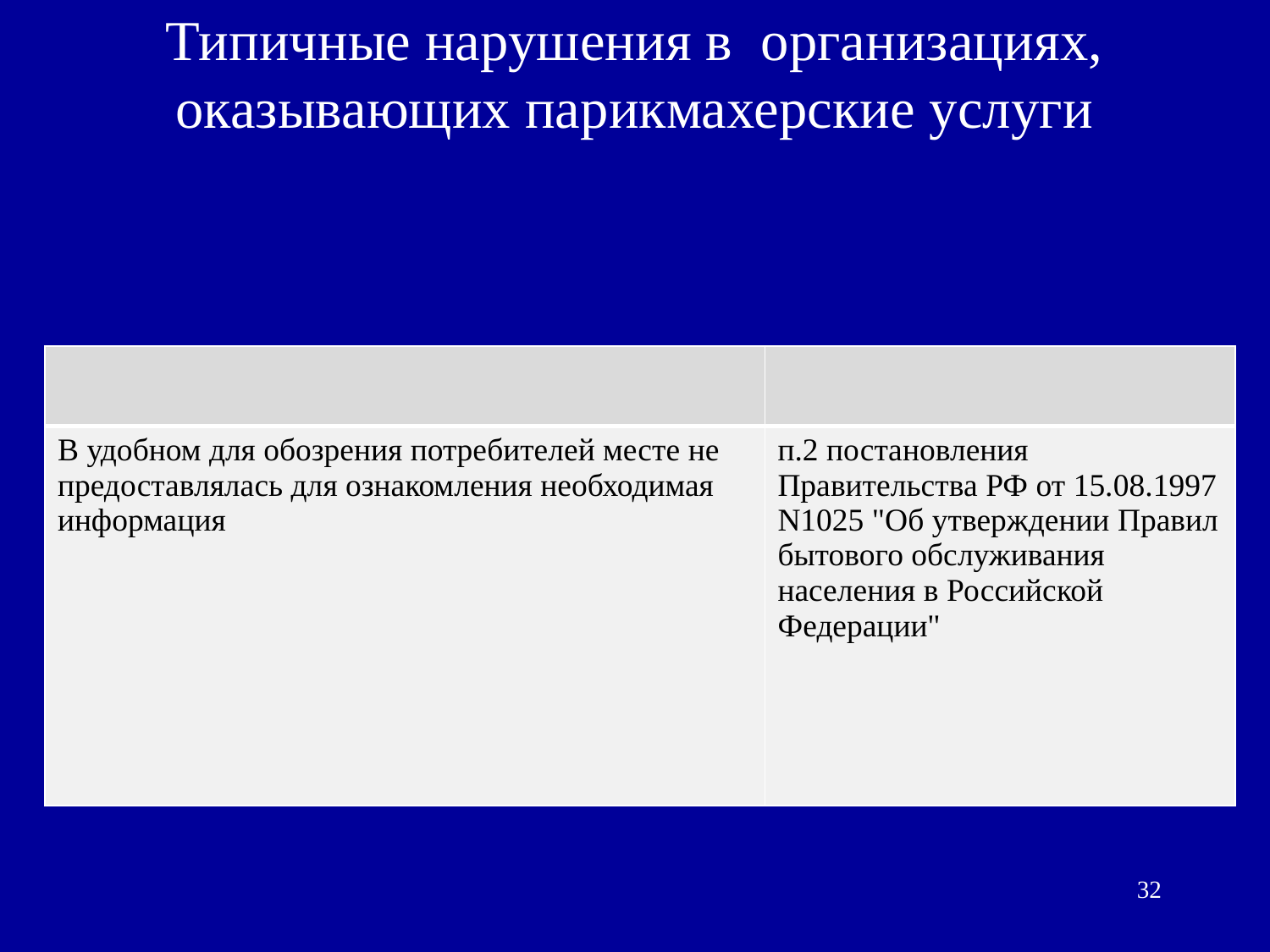

# Типичные нарушения в  организациях, оказывающих парикмахерские услуги
|  |  |
| --- | --- |
| В удобном для обозрения потребителей месте не предоставлялась для ознакомления необходимая информация | п.2 постановления Правительства РФ от 15.08.1997 N1025 "Об утверждении Правил бытового обслуживания населения в Российской Федерации" |
32